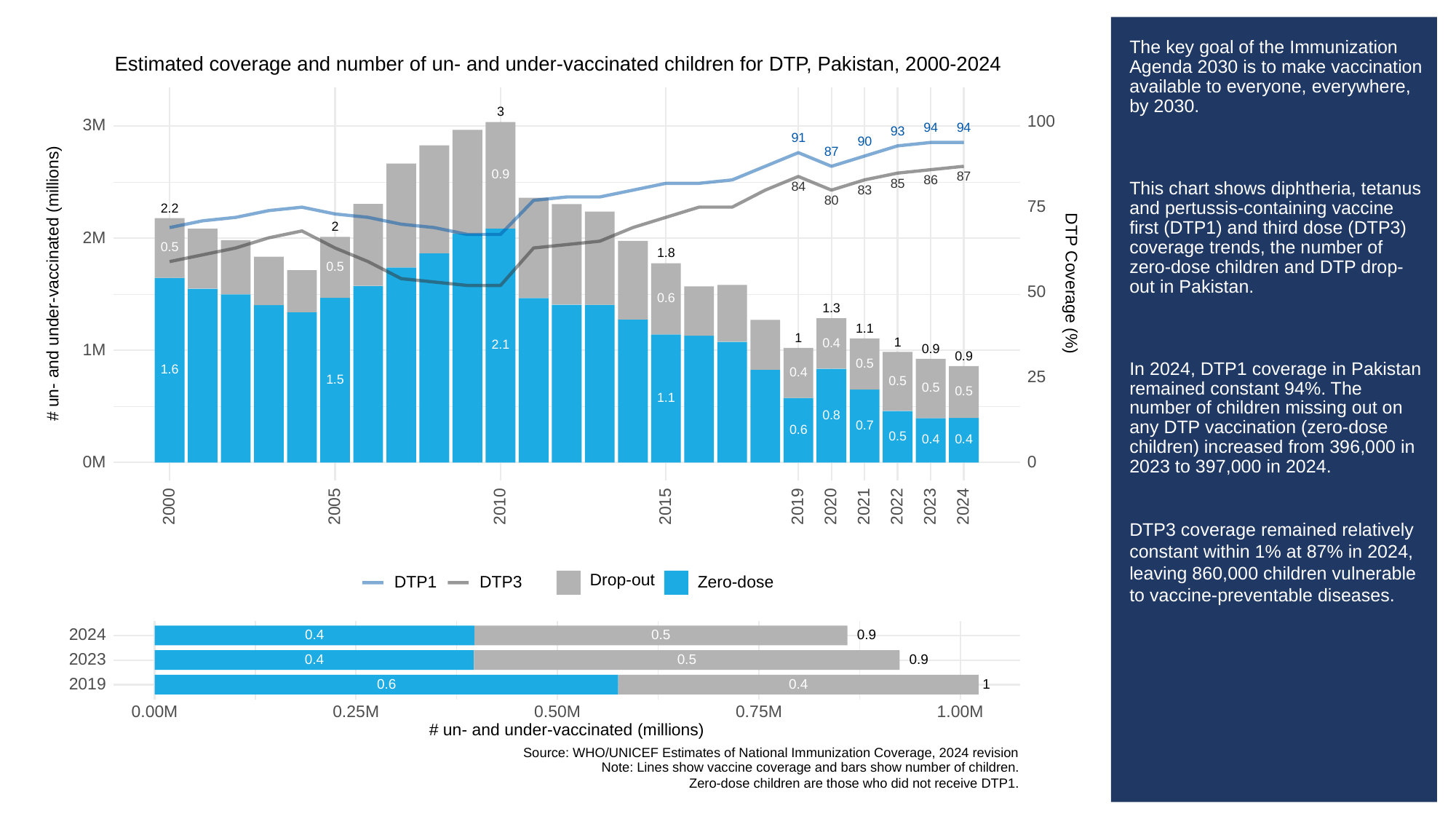

# The key goal of the Immunization Agenda 2030 is to make vaccination available to everyone, everywhere, by 2030.

This chart shows diphtheria, tetanus and pertussis-containing vaccine first (DTP1) and third dose (DTP3) coverage trends, the number of zero-dose children and DTP drop-out in Pakistan.

In 2024, DTP1 coverage in Pakistan remained constant 94%. The number of children missing out on any DTP vaccination (zero-dose children) increased from 396,000 in 2023 to 397,000 in 2024.

DTP3 coverage remained relatively constant within 1% at 87% in 2024, leaving 860,000 children vulnerable to vaccine-preventable diseases.

Estimated coverage and number of un- and under-vaccinated children for DTP, Pakistan, 2000-2024

3
100
3M

94
94

93

91
90

87

0.9
87
86
85

84
83
80

75

2.2

2

2M

0.5
1.8

0.5

# un- and under-vaccinated (millions)
DTP Coverage (%)

50

0.6

1.3

1.1
1

1

0.4
2.1

1M
0.9

0.9

0.5
1.6

0.4

25
1.5
0.5
0.5
0.5

1.1

0.8

0.7
0.6
0.5
0.4
0.4
0M
0

2023
2000
2005
2010
2015
2019
2020
2021
2022
2024

Drop-out
DTP3
Zero-dose
DTP1

2024
0.4
0.5
0.9

2023
0.4
0.5
0.9

2019
0.6
0.4
1

0.00M
0.25M
0.50M
0.75M
1.00M
# un- and under-vaccinated (millions)
Source: WHO/UNICEF Estimates of National Immunization Coverage, 2024 revision
Note: Lines show vaccine coverage and bars show number of children.
Zero-dose children are those who did not receive DTP1.